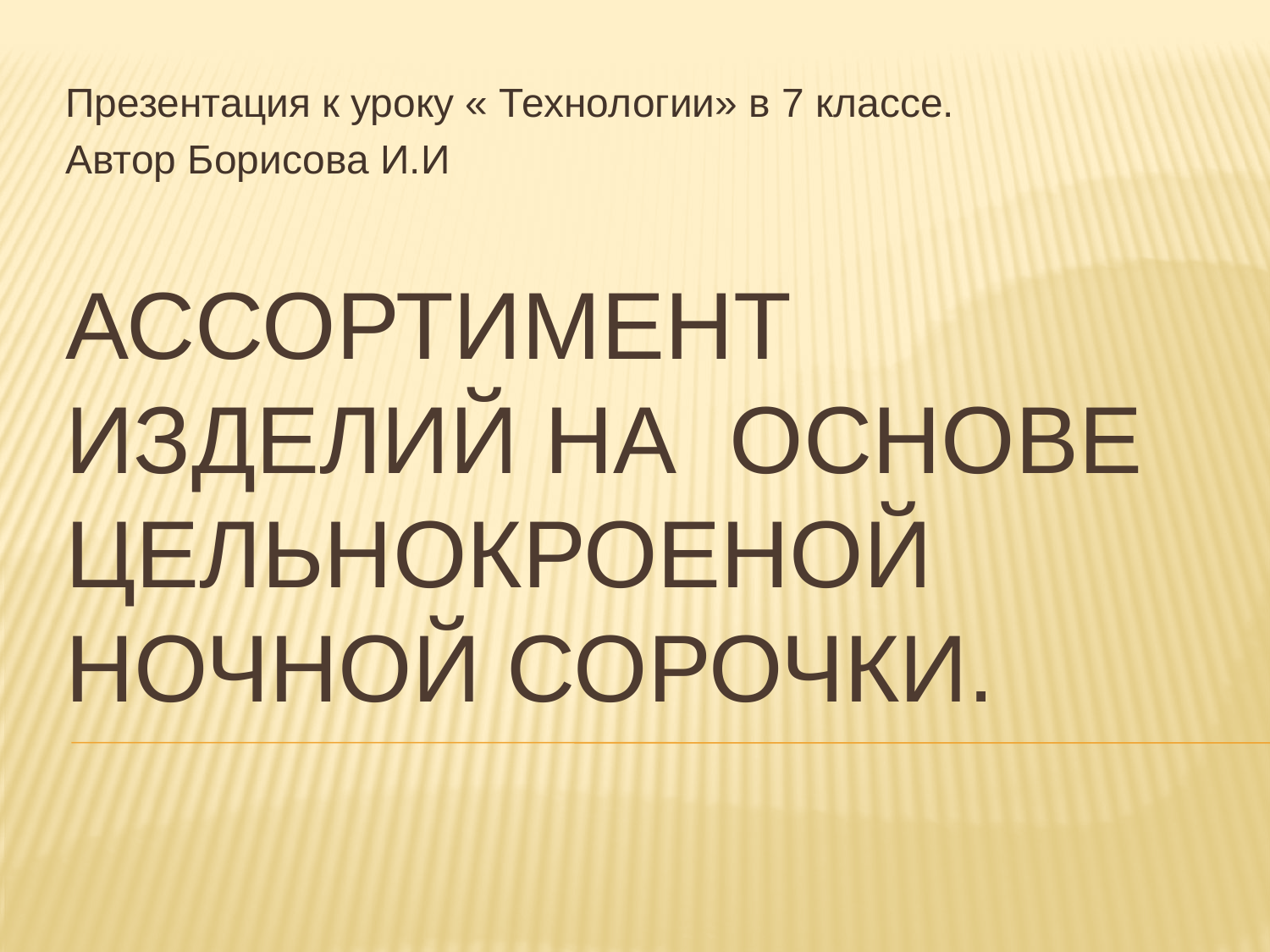

Презентация к уроку « Технологии» в 7 классе.
Автор Борисова И.И
# Ассортимент изделий на  основе цельнокроеной ночной сорочки.